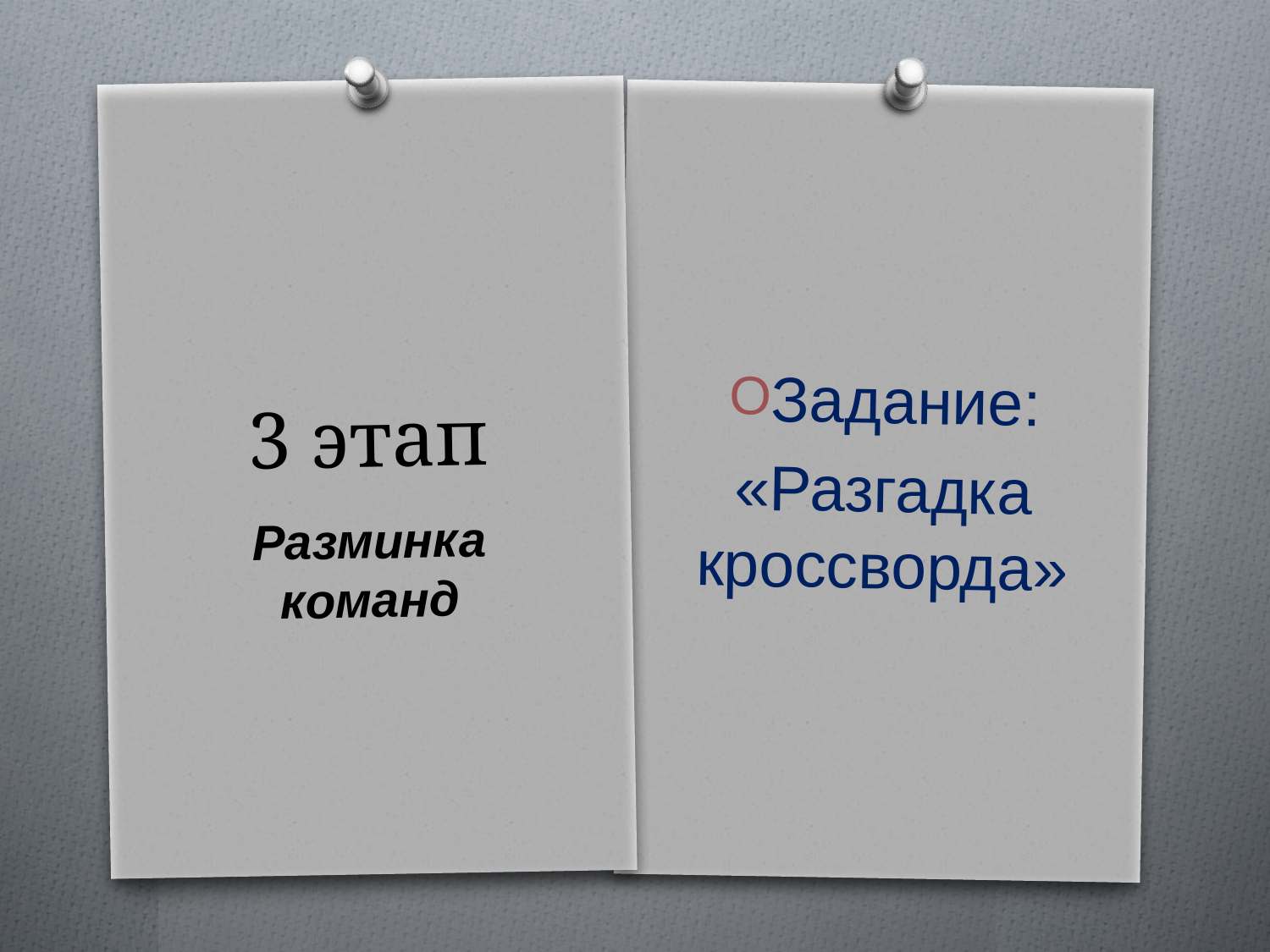

Задание:
«Разгадка кроссворда»
# 3 этап
Разминка команд